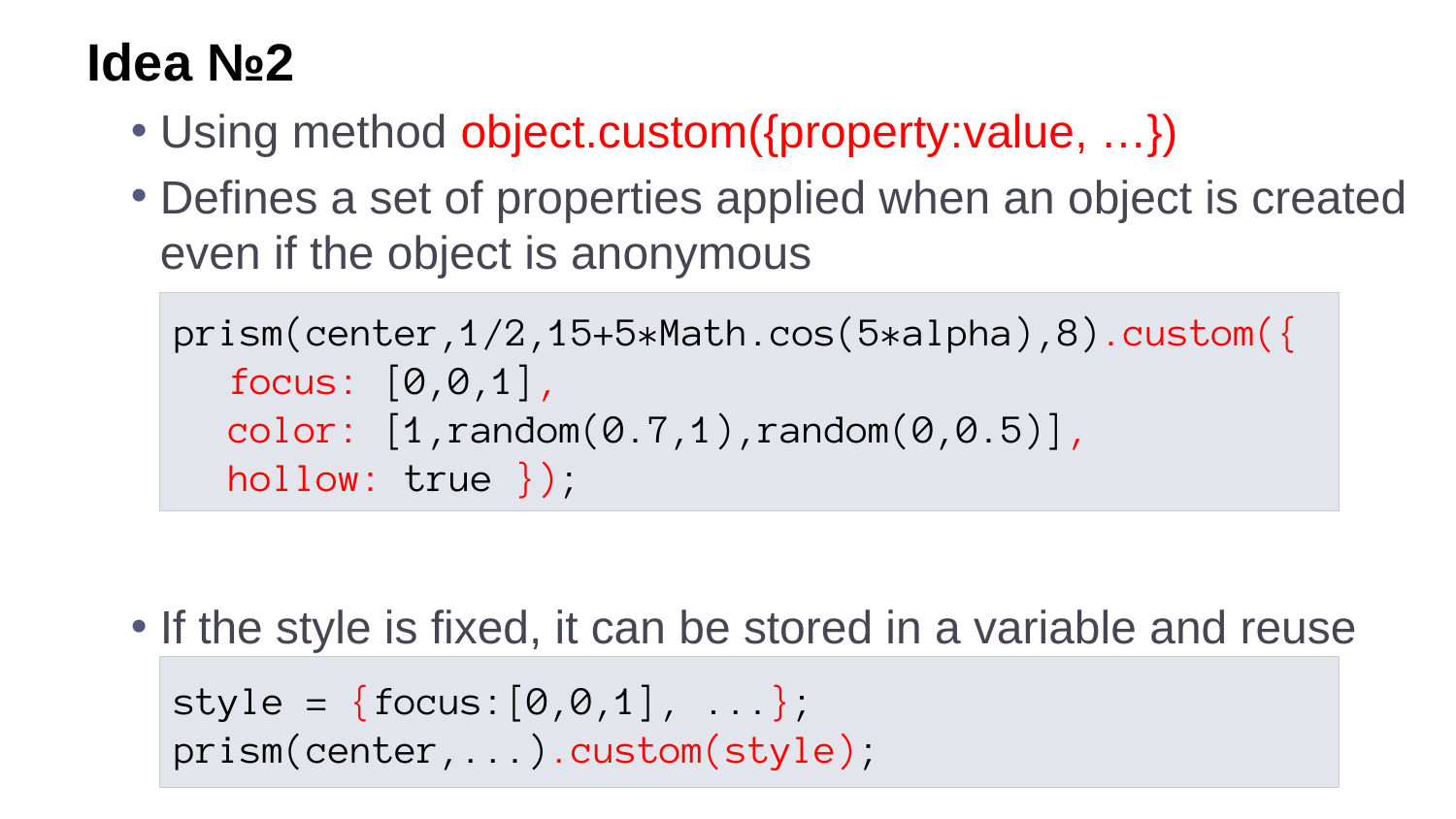

Idea №2
Using method object.custom({property:value, …})
Defines a set of properties applied when an object is created even if the object is anonymous

If the style is fixed, it can be stored in a variable and reuse as many times as it is needed
prism(center,1/2,15+5*Math.cos(5*alpha),8).custom({
	focus: [0,0,1],
	color: [1,random(0.7,1),random(0,0.5)],
	hollow: true });
style = {focus:[0,0,1], ...};
prism(center,...).custom(style);